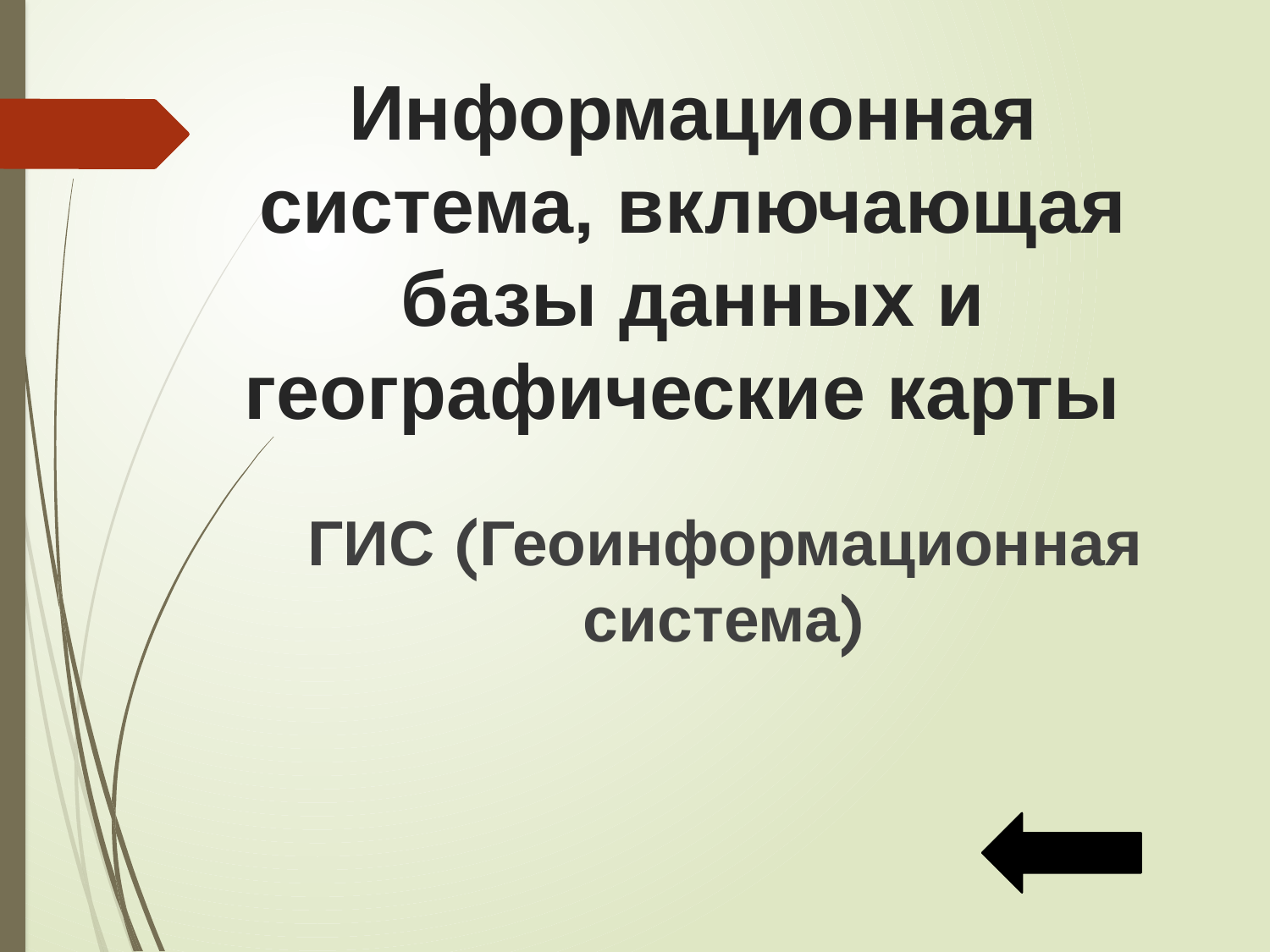

# Информационная система, включающая базы данных и географические карты
ГИС (Геоинформационная система)